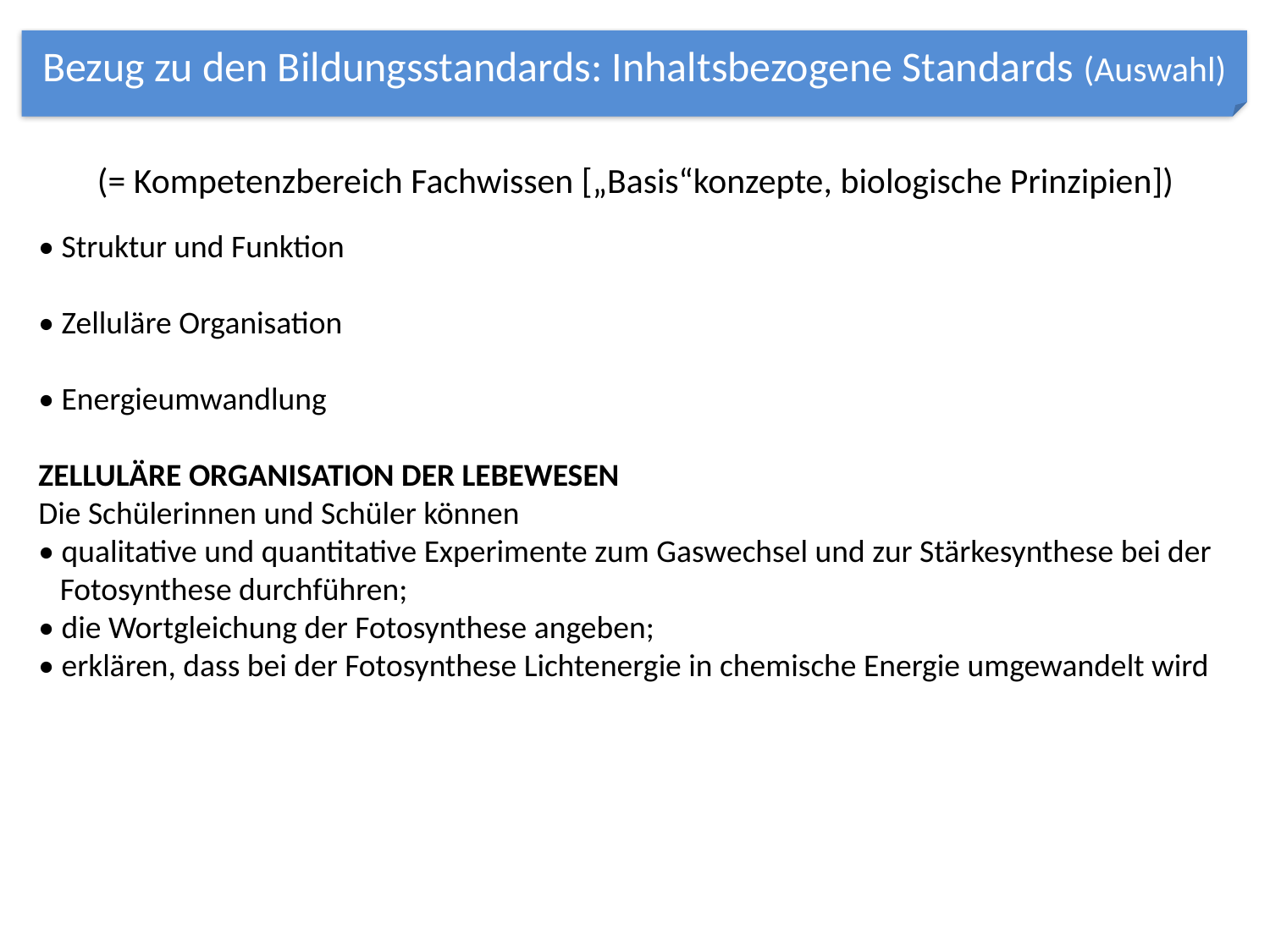

Bezug zu den Bildungsstandards: Inhaltsbezogene Standards (Auswahl)
(= Kompetenzbereich Fachwissen [„Basis“konzepte, biologische Prinzipien])

• Struktur und Funktion

• Zelluläre Organisation

• Energieumwandlung

ZELLULÄRE ORGANISATION DER LEBEWESEN
Die Schülerinnen und Schüler können
• qualitative und quantitative Experimente zum Gaswechsel und zur Stärkesynthese bei der
   Fotosynthese durchführen;
• die Wortgleichung der Fotosynthese angeben;
• erklären, dass bei der Fotosynthese Lichtenergie in chemische Energie umgewandelt wird